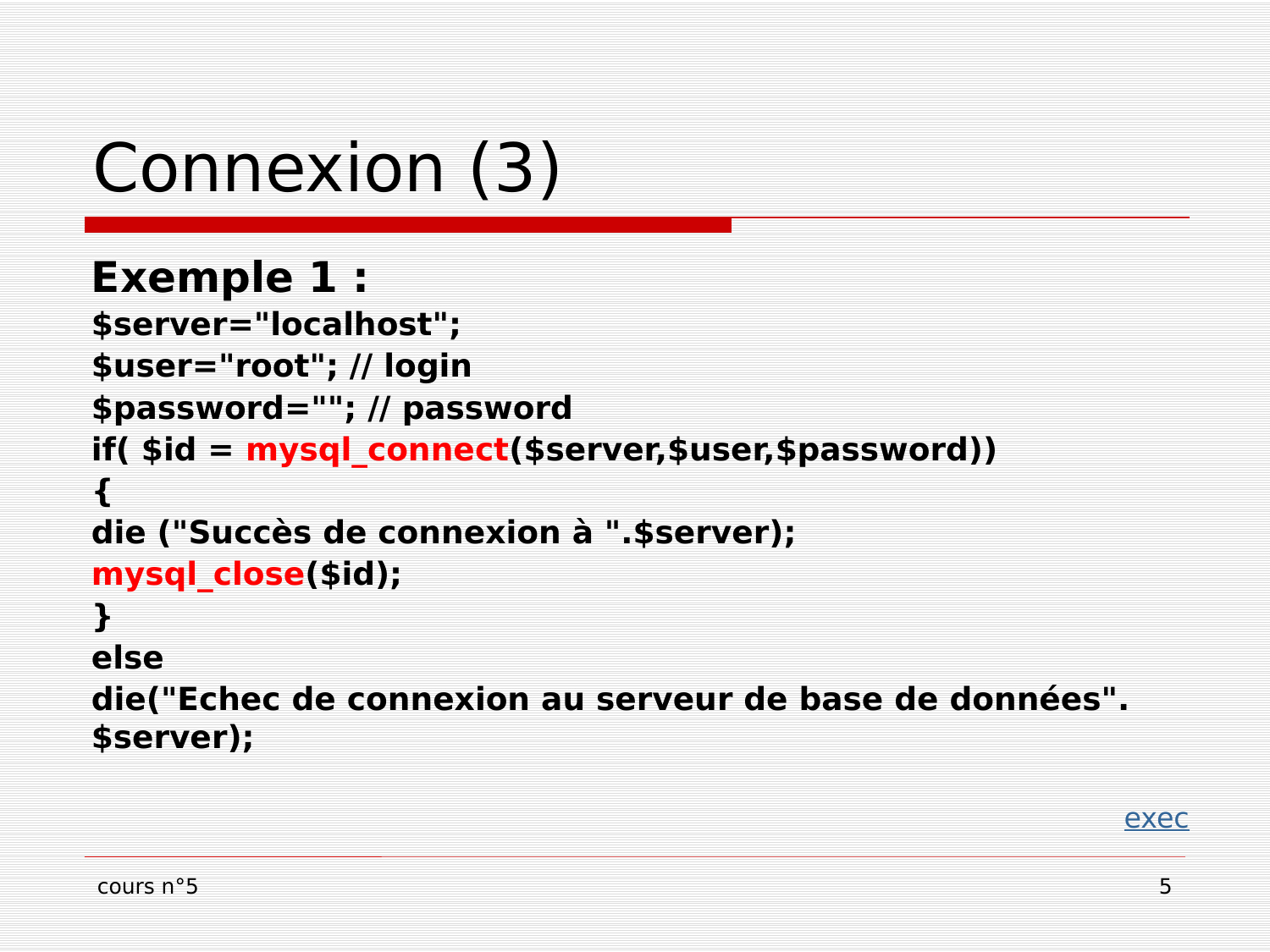

# Connexion (3)
Exemple 1 :
$server="localhost";
$user="root"; // login
$password=""; // password
if( $id = mysql_connect($server,$user,$password))
{
die ("Succès de connexion à ".$server);
mysql_close($id);
}
else
die("Echec de connexion au serveur de base de données".$server);
exec
cours n°5
5